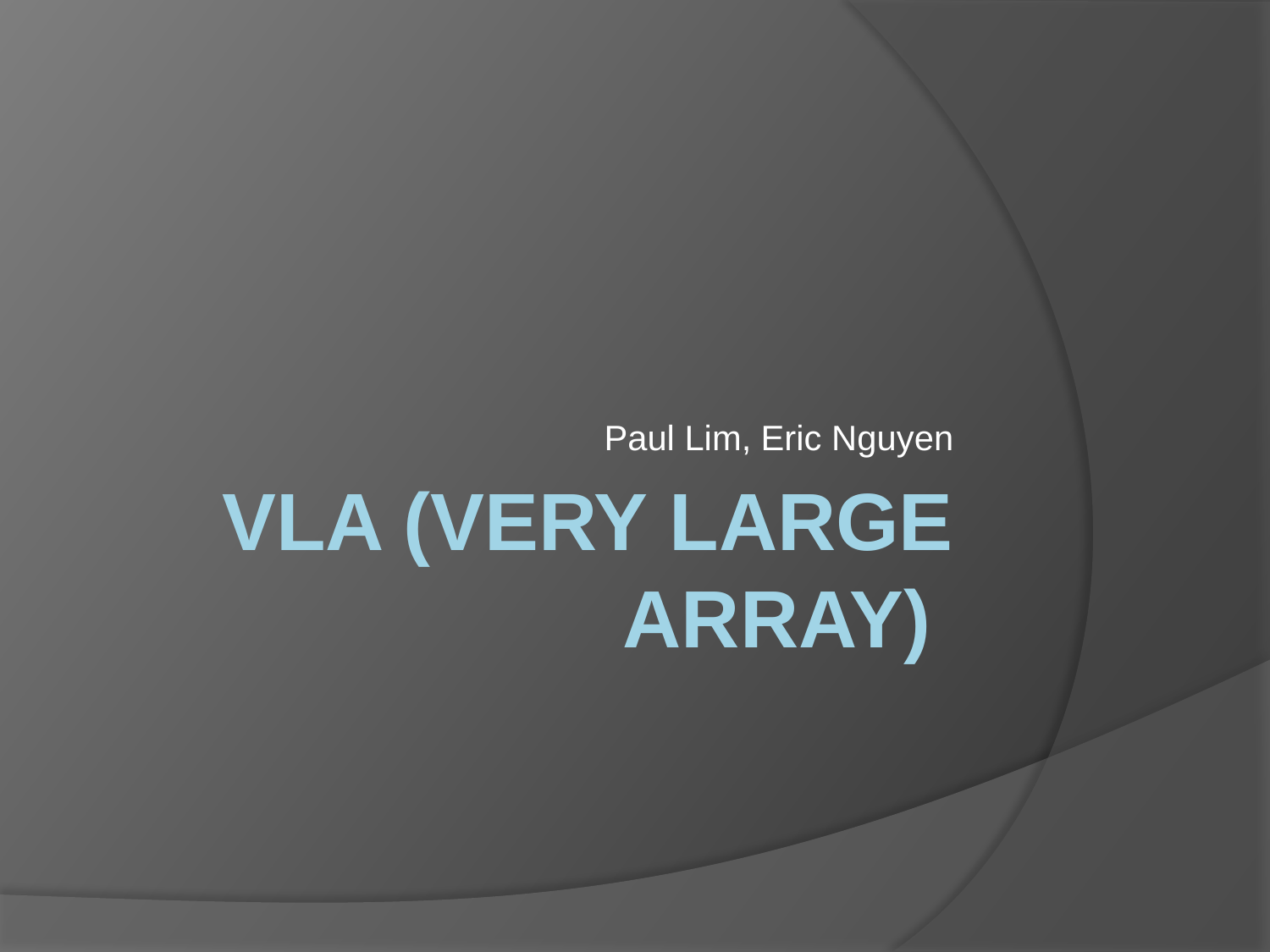

Paul Lim, Eric Nguyen
# VLA (Very Large Array)